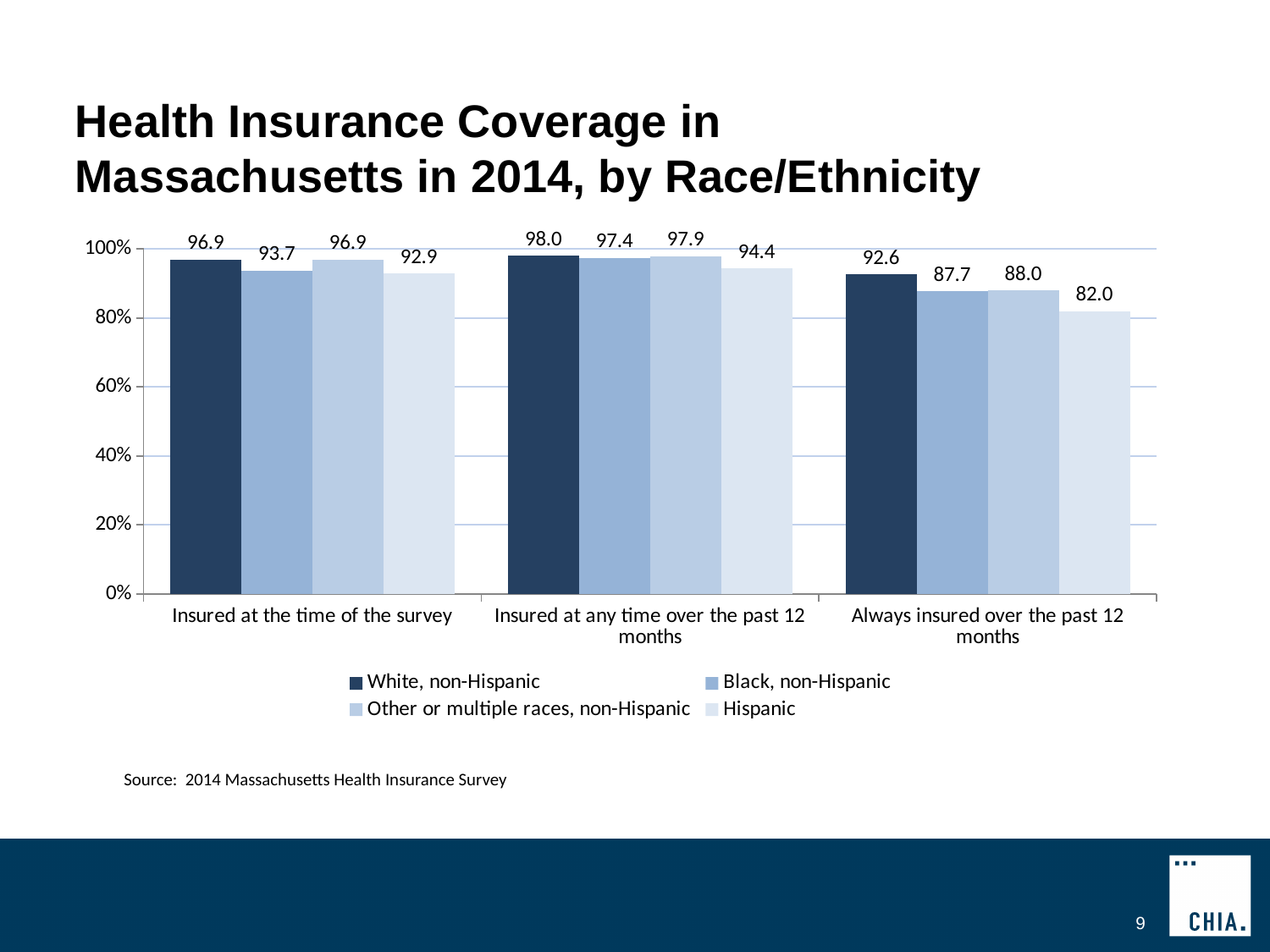

# Health Insurance Coverage in Massachusetts in 2014, by Race/Ethnicity

### Chart

| Category | White, non-Hispanic | Black, non-Hispanic | Other or multiple races, non-Hispanic | Hispanic |
|---|---|---|---|---|
| Insured at the time of the survey | 96.9 | 93.7 | 96.9 | 92.9 |
| Insured at any time over the past 12 months | 98.0 | 97.4 | 97.9 | 94.4 |
| Always insured over the past 12 months | 92.6 | 87.7 | 88.0 | 82.0 |
Source:  2014 Massachusetts Health Insurance Survey
9